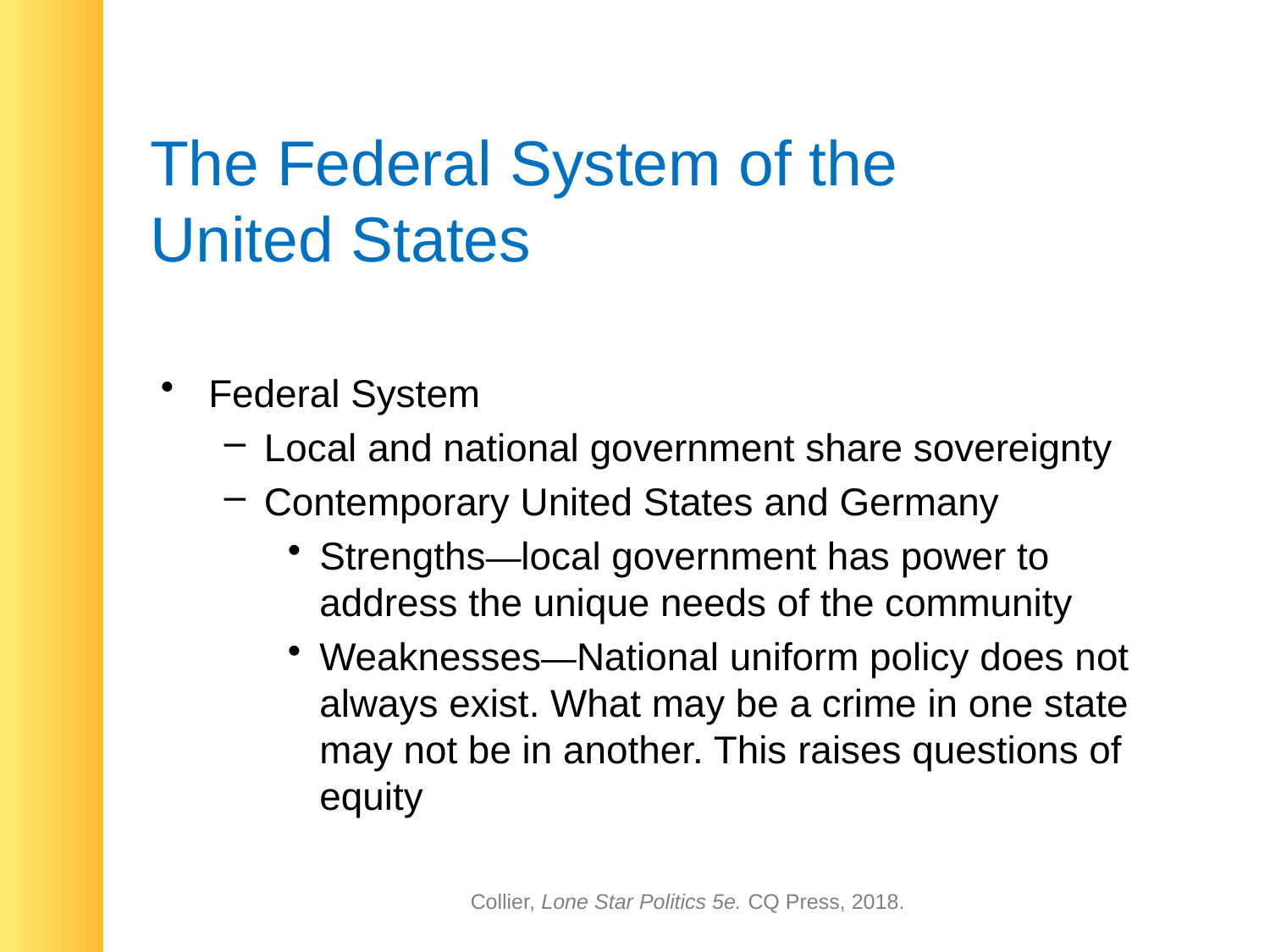

# The Federal System of the United States
Federal System
Local and national government share sovereignty
Contemporary United States and Germany
Strengths—local government has power to address the unique needs of the community
Weaknesses—National uniform policy does not always exist. What may be a crime in one state may not be in another. This raises questions of equity
Collier, Lone Star Politics 5e. CQ Press, 2018.